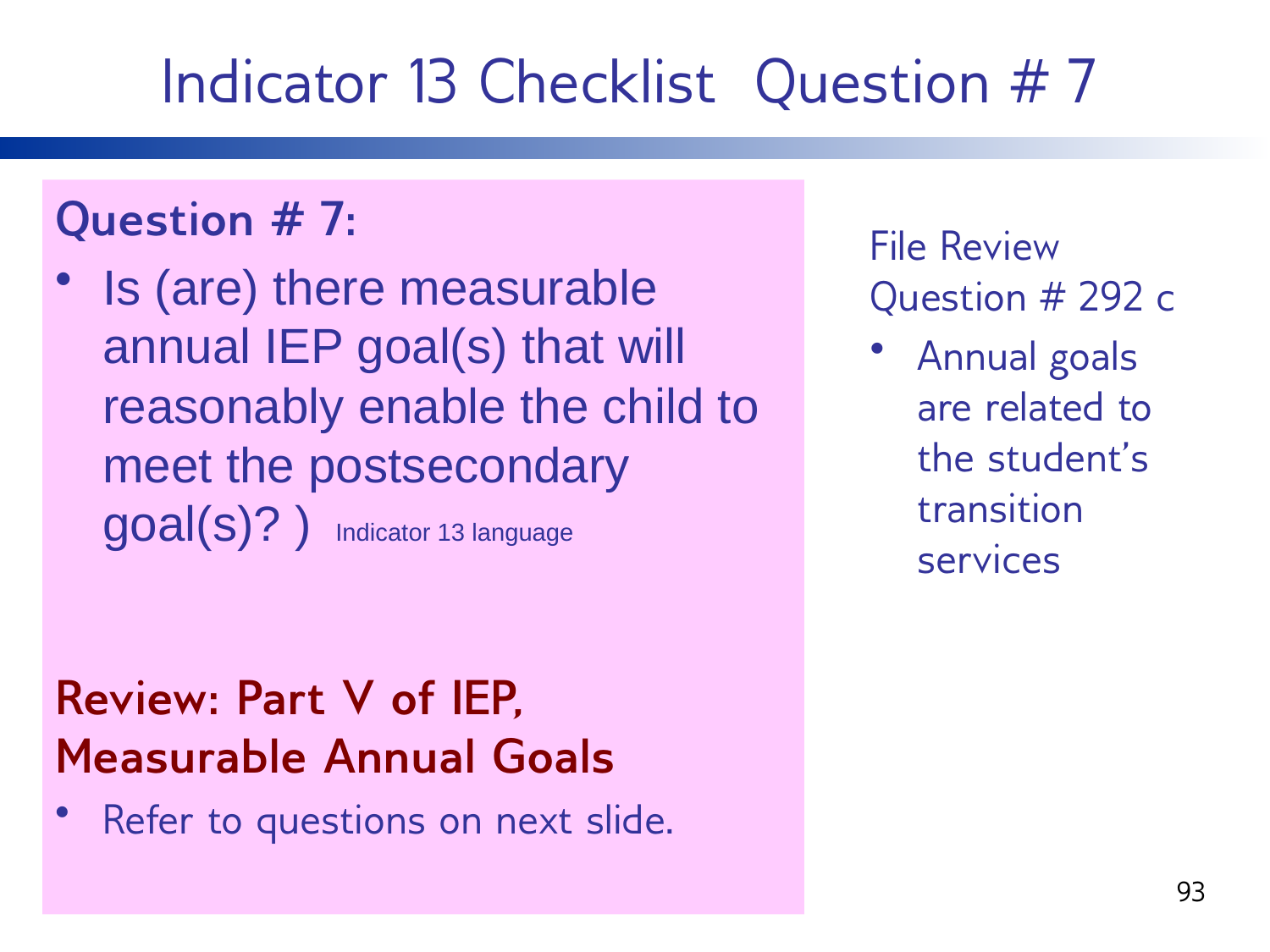

# Indicator 13 Checklist  Question # 7
Question # 7:
Is (are) there measurable annual IEP goal(s) that will reasonably enable the child to meet the postsecondary goal(s)? )  Indicator 13 language

Review: Part V of IEP,  Measurable Annual Goals
Refer to questions on next slide.

File Review Question # 292 c
Annual goals are related to the student’s transition services
93